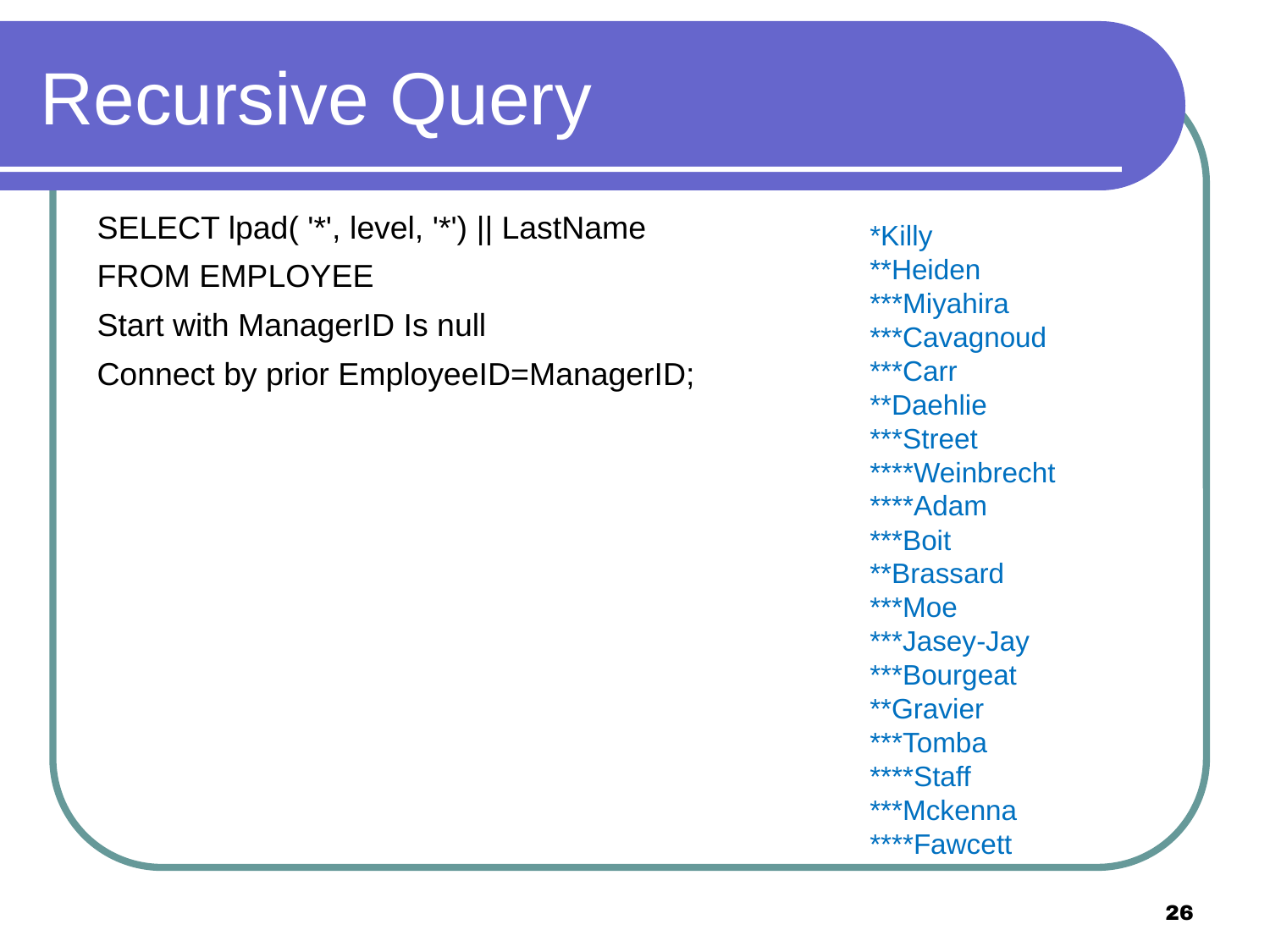

# Recursive Query
SELECT lpad( '*', level, '*') || LastName
FROM EMPLOYEE
Start with ManagerID Is null
Connect by prior EmployeeID=ManagerID;
*Killy
**Heiden
***Miyahira
***Cavagnoud
***Carr
**Daehlie
***Street
****Weinbrecht
****Adam
***Boit
**Brassard
***Moe
***Jasey-Jay
***Bourgeat
**Gravier
***Tomba
****Staff
***Mckenna
****Fawcett
26